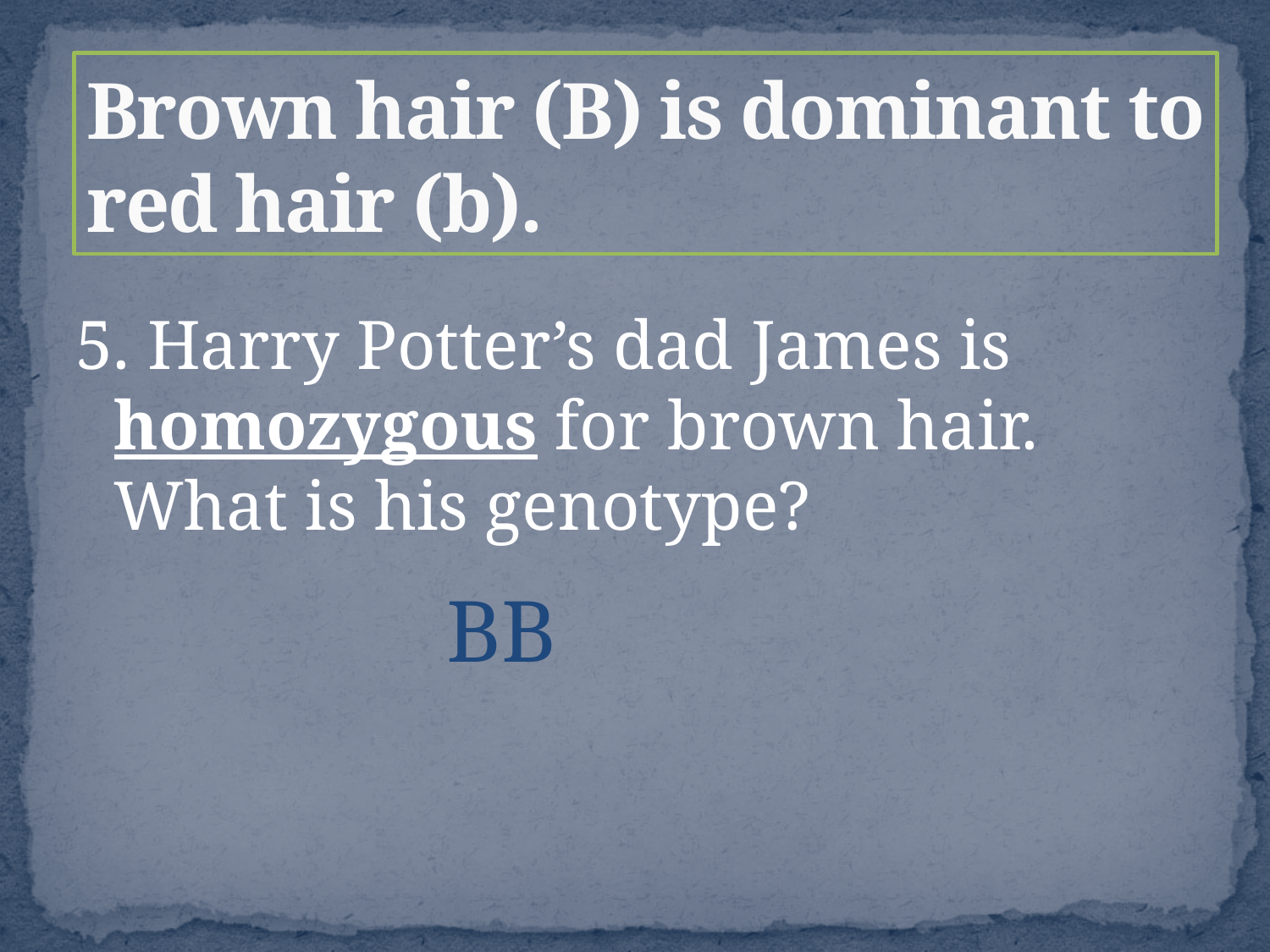

# Brown hair (B) is dominant to red hair (b).
5. Harry Potter’s dad James is homozygous for brown hair. What is his genotype?
BB